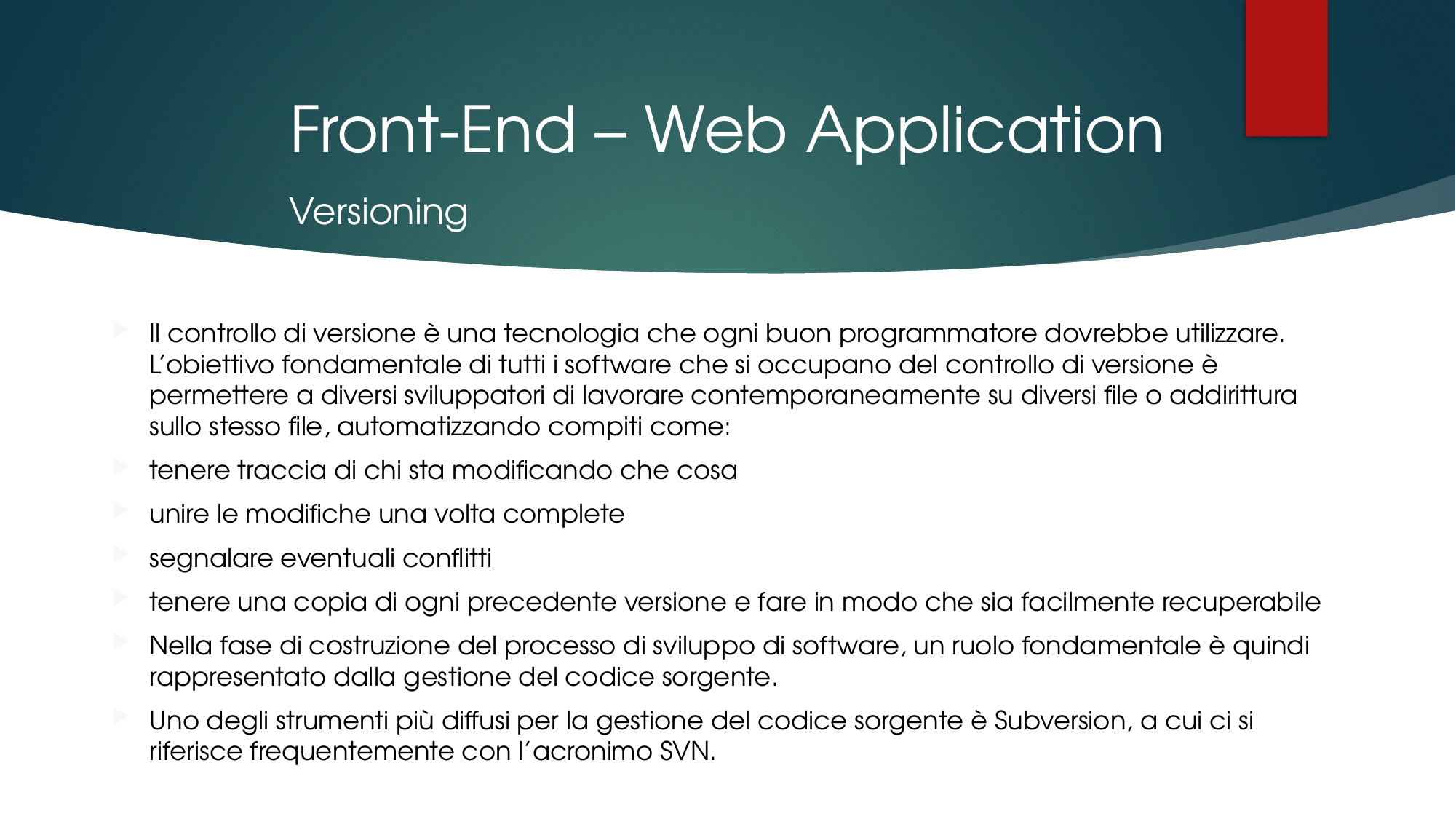

# Front-End – Web Application
Versioning

Il controllo di versione è una tecnologia che ogni buon programmatore dovrebbe utilizzare. L’obiettivo fondamentale di tutti i software che si occupano del controllo di versione è permettere a diversi sviluppatori di lavorare contemporaneamente su diversi file o addirittura sullo stesso file, automatizzando compiti come:
tenere traccia di chi sta modificando che cosa
unire le modifiche una volta complete
segnalare eventuali conflitti
tenere una copia di ogni precedente versione e fare in modo che sia facilmente recuperabile
Nella fase di costruzione del processo di sviluppo di software, un ruolo fondamentale è quindi rappresentato dalla gestione del codice sorgente.
Uno degli strumenti più diffusi per la gestione del codice sorgente è Subversion, a cui ci si riferisce frequentemente con l’acronimo SVN.